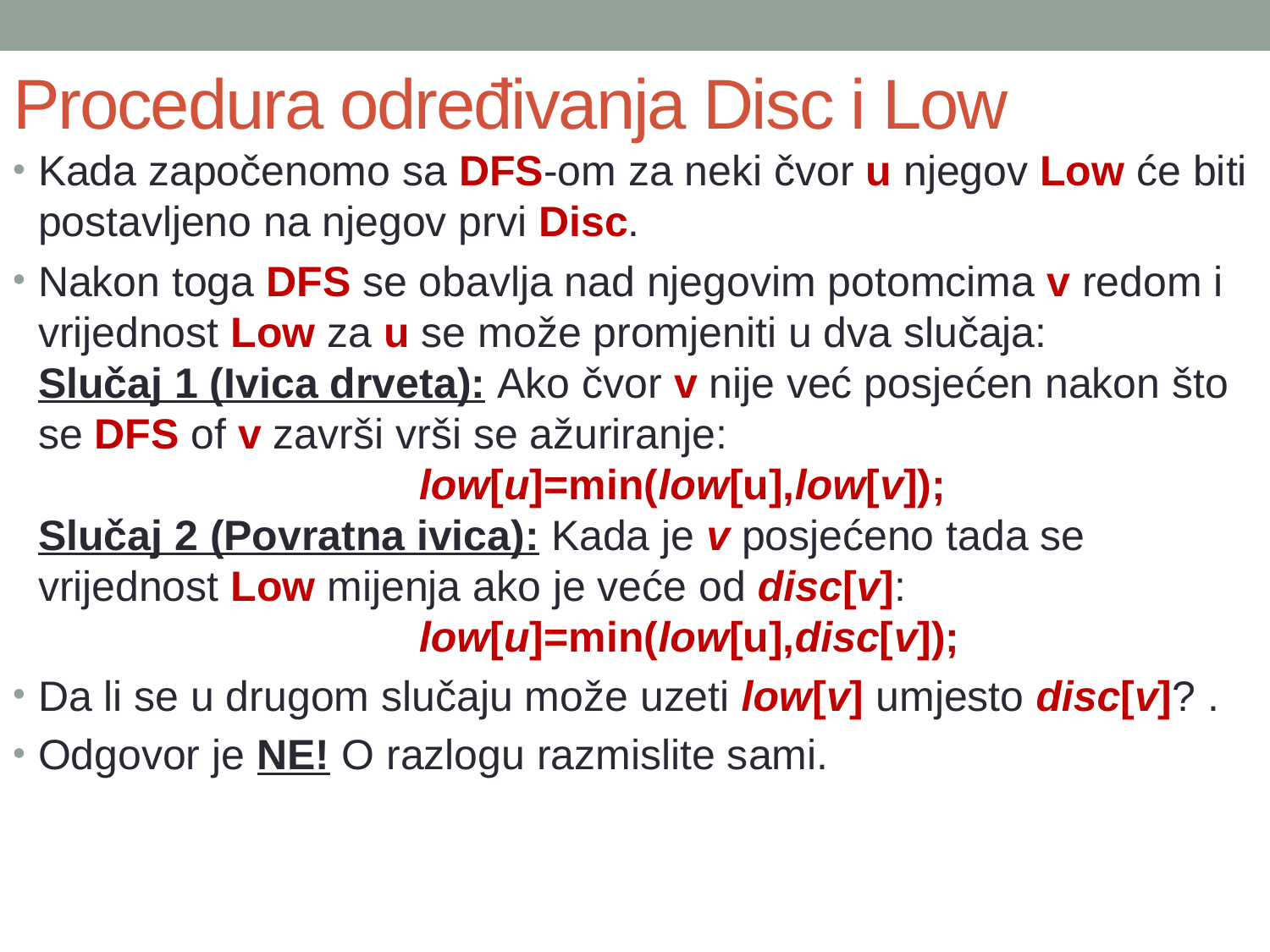

# Procedura određivanja Disc i Low
Kada započenomo sa DFS-om za neki čvor u njegov Low će biti postavljeno na njegov prvi Disc.
Nakon toga DFS se obavlja nad njegovim potomcima v redom i  vrijednost Low za u se može promjeniti u dva slučaja:
Slučaj 1 (Ivica drveta): Ako čvor v nije već posjećen nakon što se DFS of v završi vrši se ažuriranje:
			low[u]=min(low[u],low[v]);
Slučaj 2 (Povratna ivica): Kada je v posjećeno tada se vrijednost Low mijenja ako je veće od disc[v]:
			low[u]=min(low[u],disc[v]);
Da li se u drugom slučaju može uzeti low[v] umjesto disc[v]? .
Odgovor je NE! O razlogu razmislite sami.